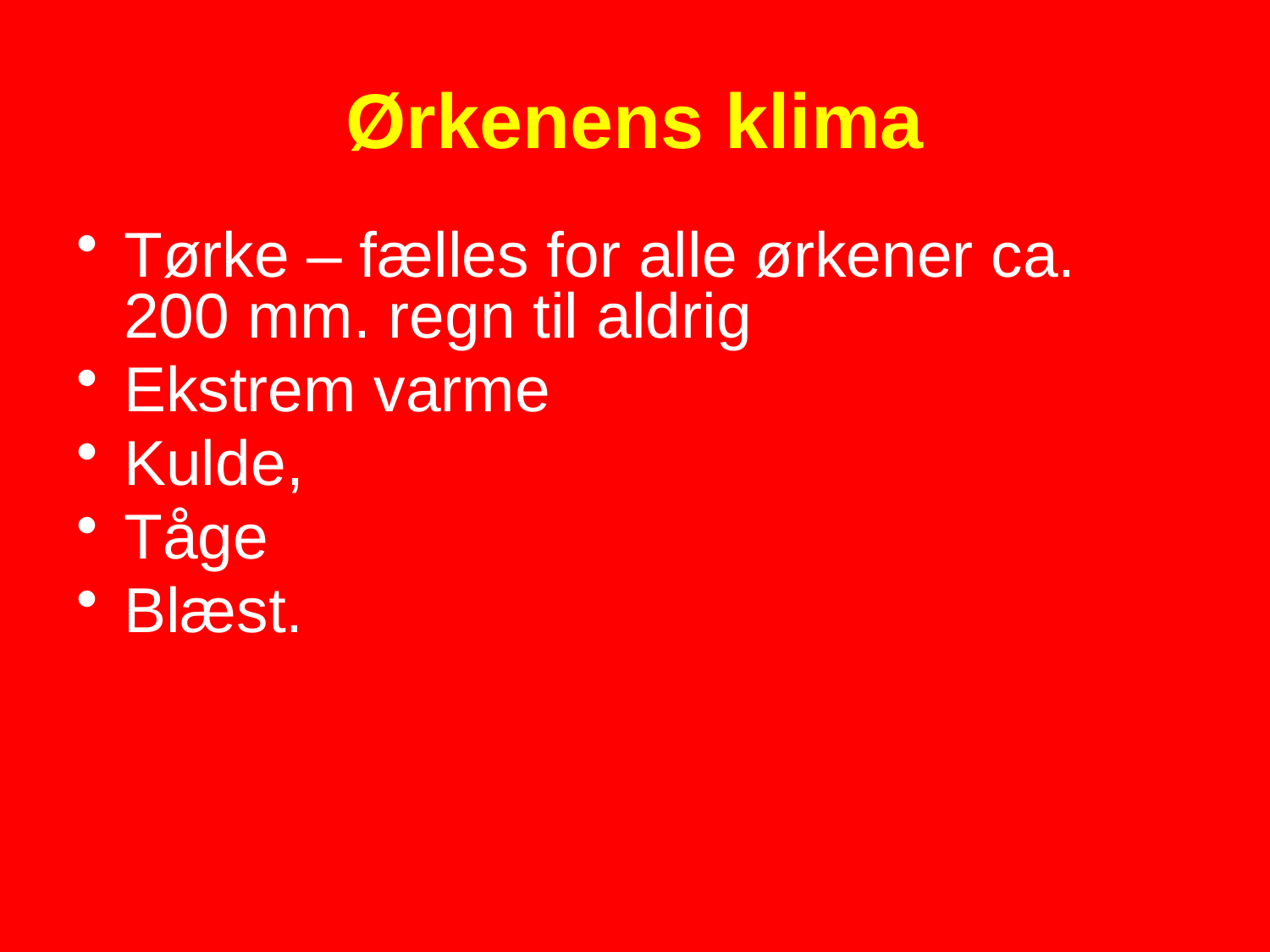

# Ørkenens klima
Tørke – fælles for alle ørkener ca. 200 mm. regn til aldrig
Ekstrem varme
Kulde,
Tåge
Blæst.